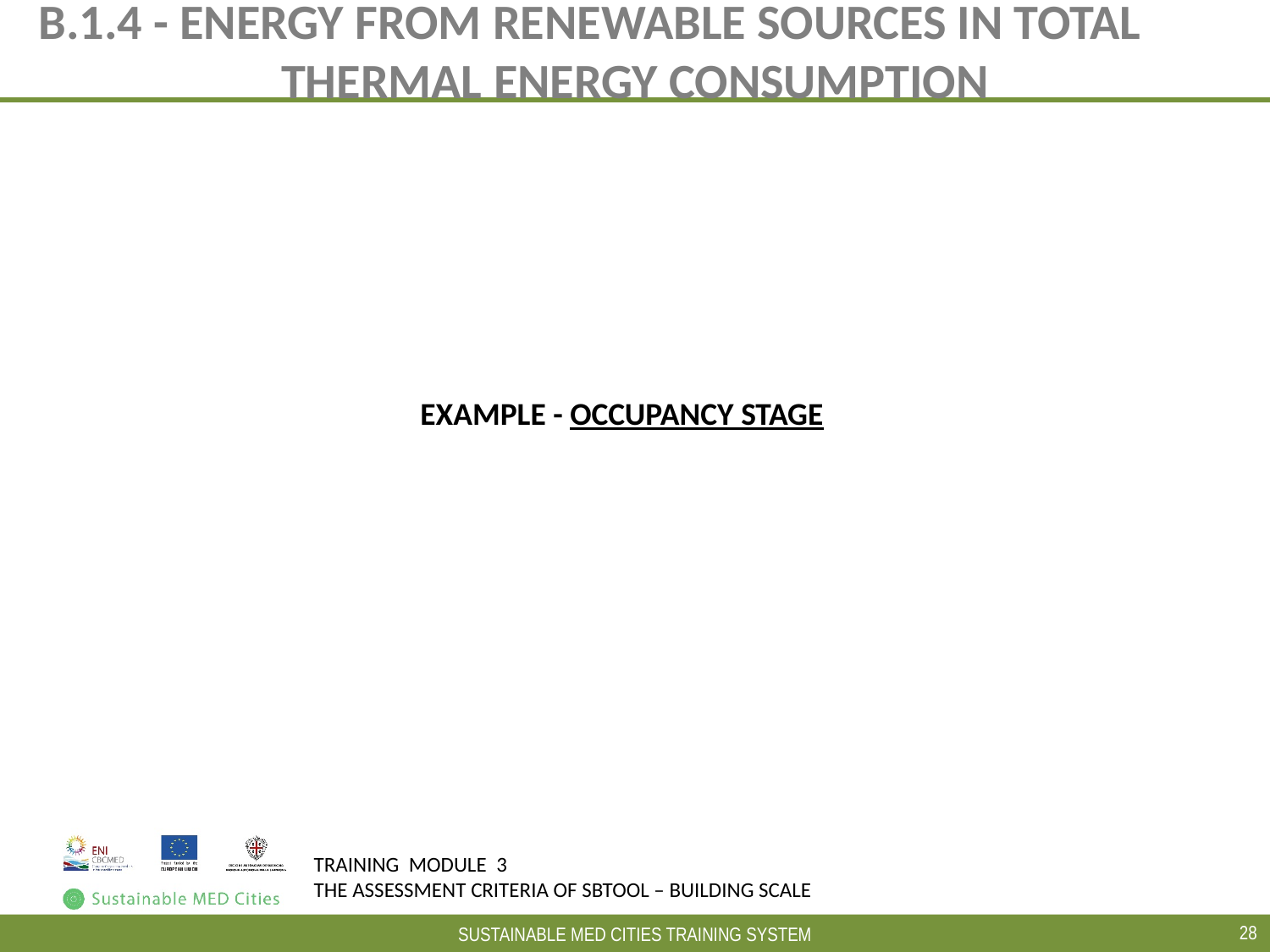

# B.1.4 - ENERGY FROM RENEWABLE SOURCES IN TOTAL         THERMAL ENERGY CONSUMPTION

EXAMPLE - OCCUPANCY STAGE
28